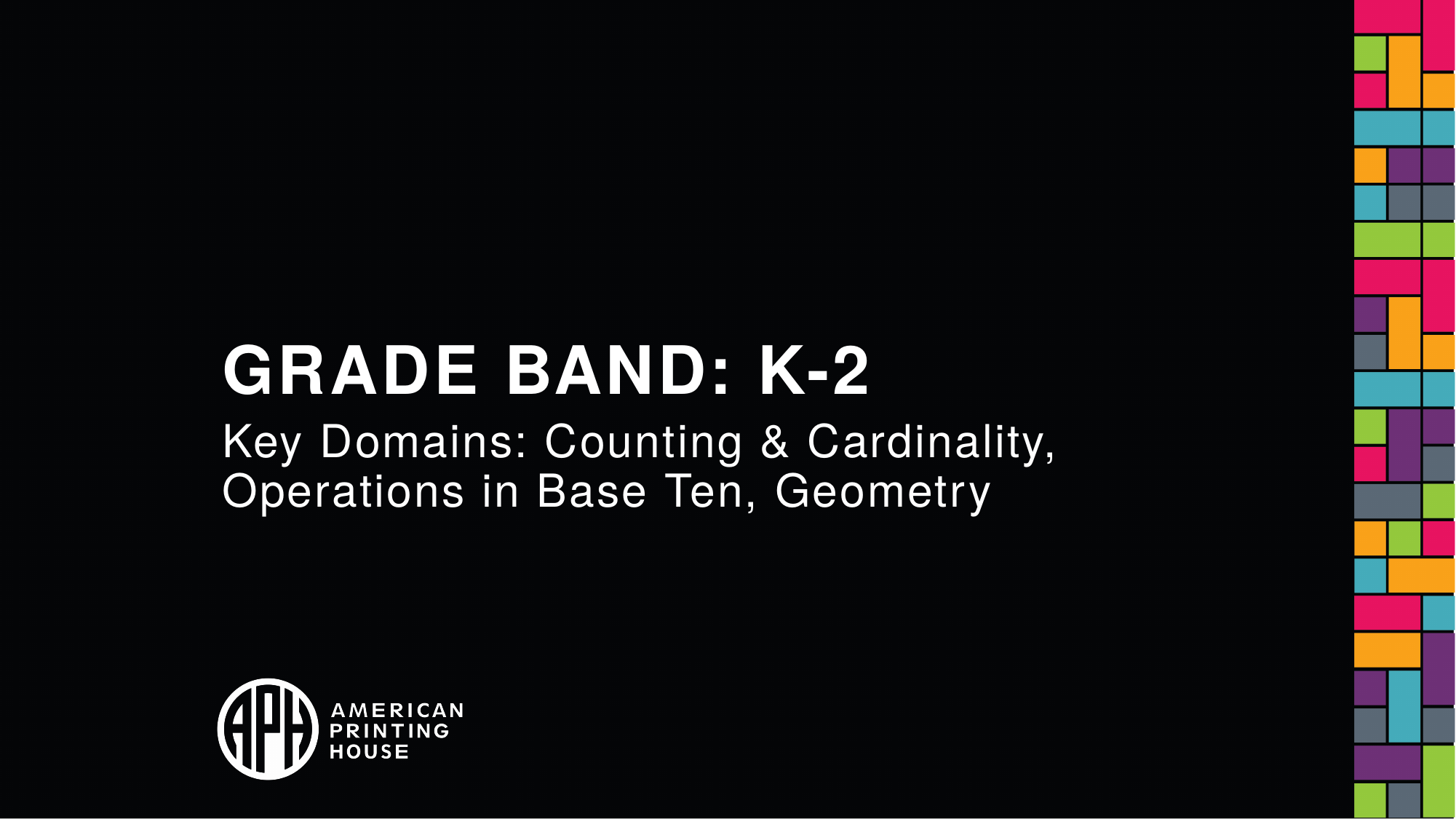

# Grade Band: K-2
Key Domains: Counting & Cardinality, Operations in Base Ten, Geometry